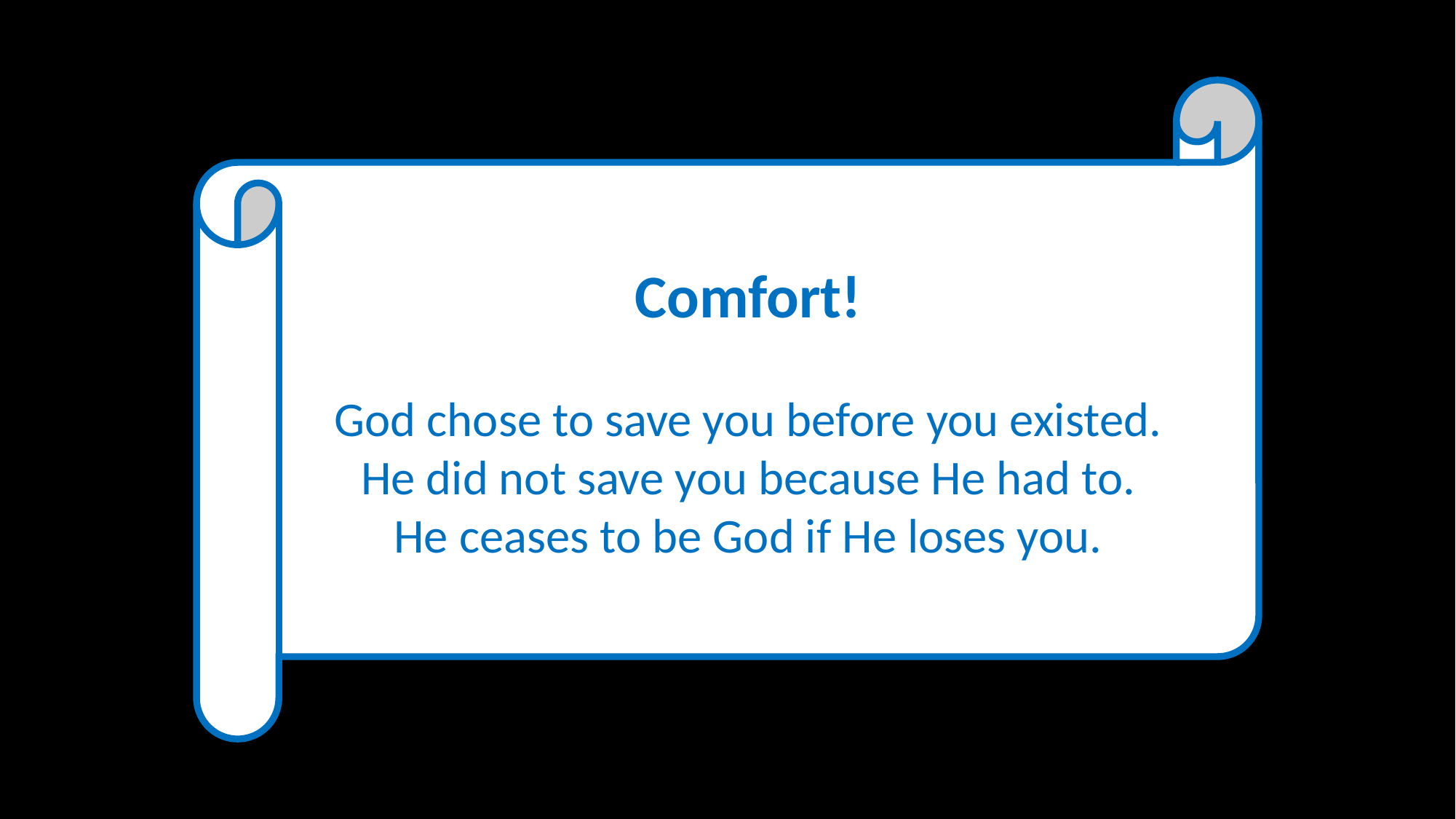

Comfort!

God chose to save you before you existed.
He did not save you because He had to.
He ceases to be God if He loses you.